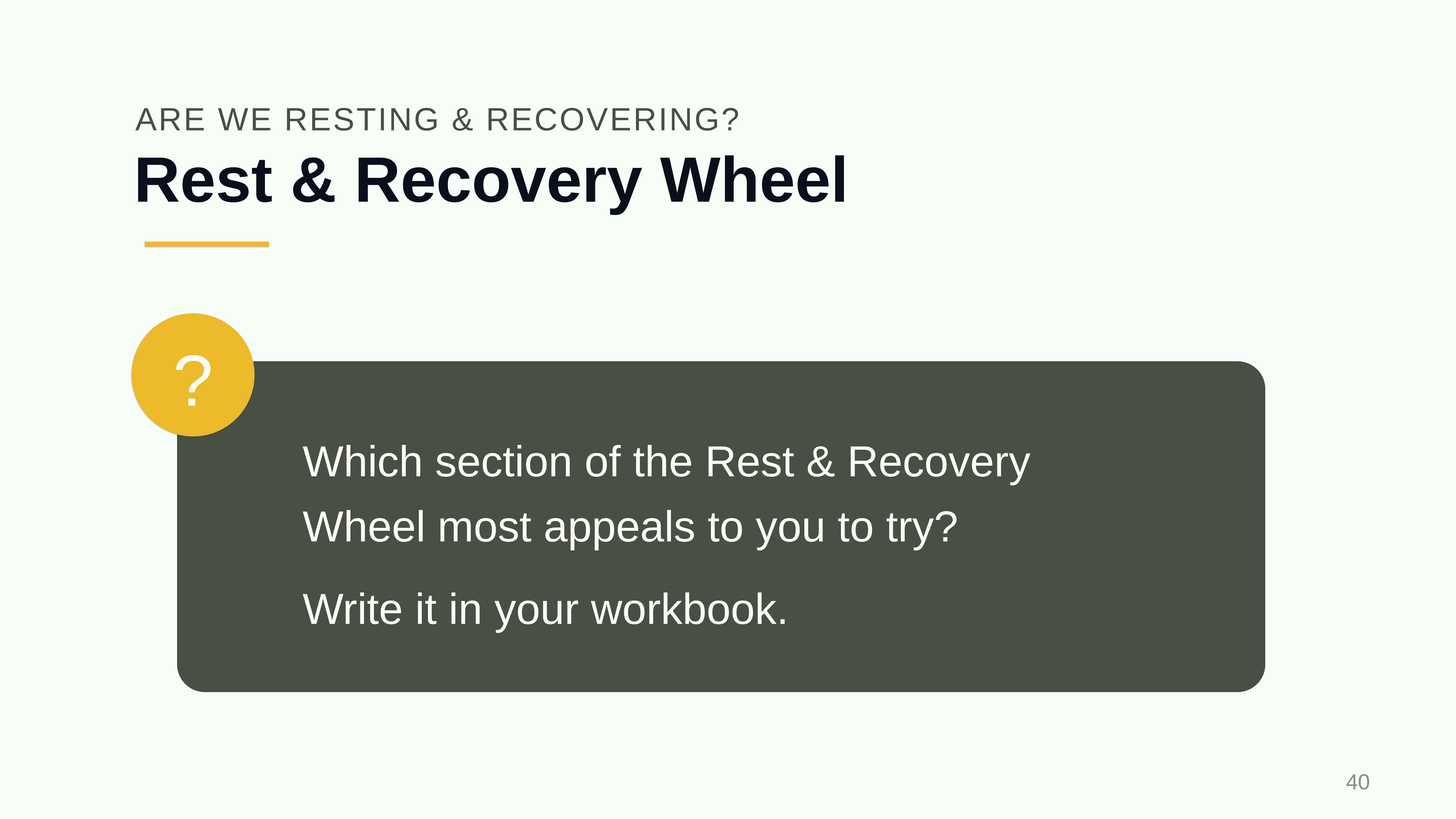

ARE WE RESTING & RECOVERING?
# Rest & Recovery Wheel

?

Which section of the Rest & Recovery Wheel most appeals to you to try?
Write it in your workbook.
40